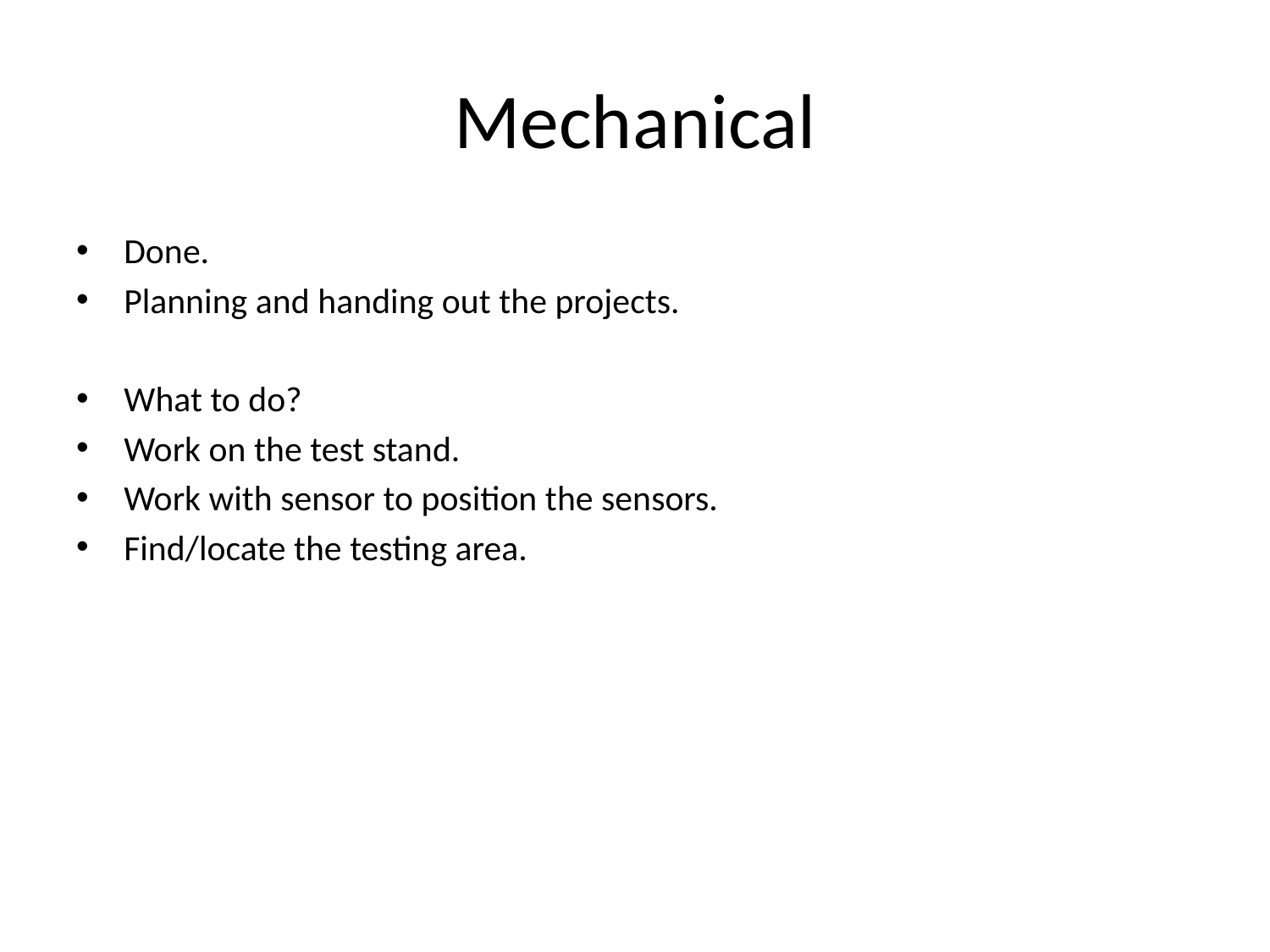

# Mechanical
Done.
Planning and handing out the projects.

What to do?
Work on the test stand.
Work with sensor to position the sensors.
Find/locate the testing area.